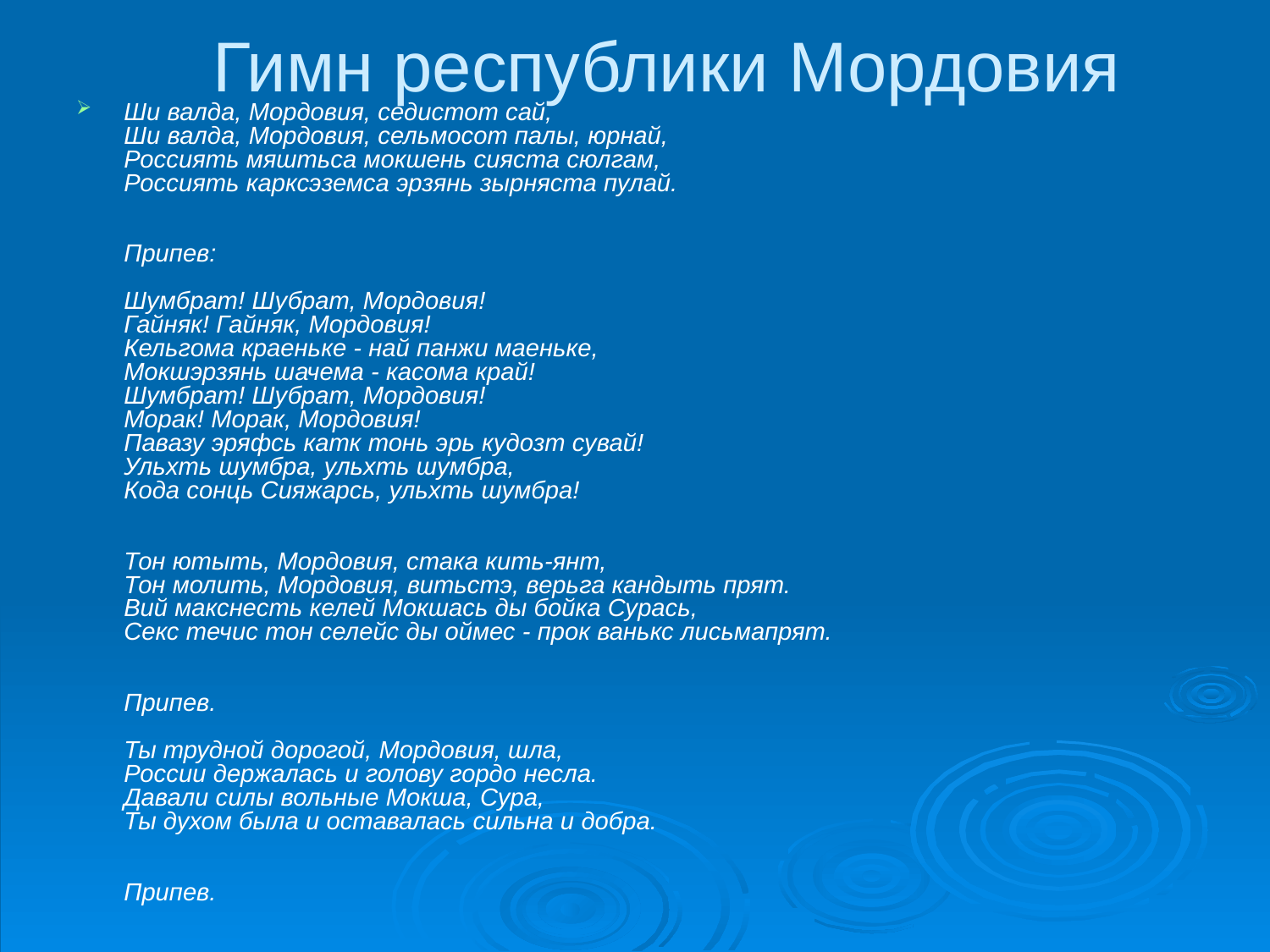

# Гимн республики Мордовия
Ши валда, Мордовия, седистот сай,
Ши валда, Мордовия, сельмосот палы, юрнай,
Россиять мяштьса мокшень сияста сюлгам,
Россиять карксэземса эрзянь зырняста пулай.
Припев:
Шумбрат! Шубрат, Мордовия!
Гайняк! Гайняк, Мордовия!
Кельгома краеньке - най панжи маеньке,
Мокшэрзянь шачема - касома край!
Шумбрат! Шубрат, Мордовия!
Морак! Морак, Мордовия!
Павазу эряфсь катк тонь эрь кудозт сувай!
Ульхть шумбра, ульхть шумбра,
Кода сонць Сияжарсь, ульхть шумбра!
Тон ютыть, Мордовия, стака кить-янт,
Тон молить, Мордовия, витьстэ, верьга кандыть прят.
Вий макснесть келей Мокшась ды бойка Сурась,
Секс течис тон селейс ды оймес - прок ванькс лисьмапрят.
Припев.
Ты трудной дорогой, Мордовия, шла,
России держалась и голову гордо несла.
Давали силы вольные Мокша, Сура,
Ты духом была и оставалась сильна и добра.
Припев.